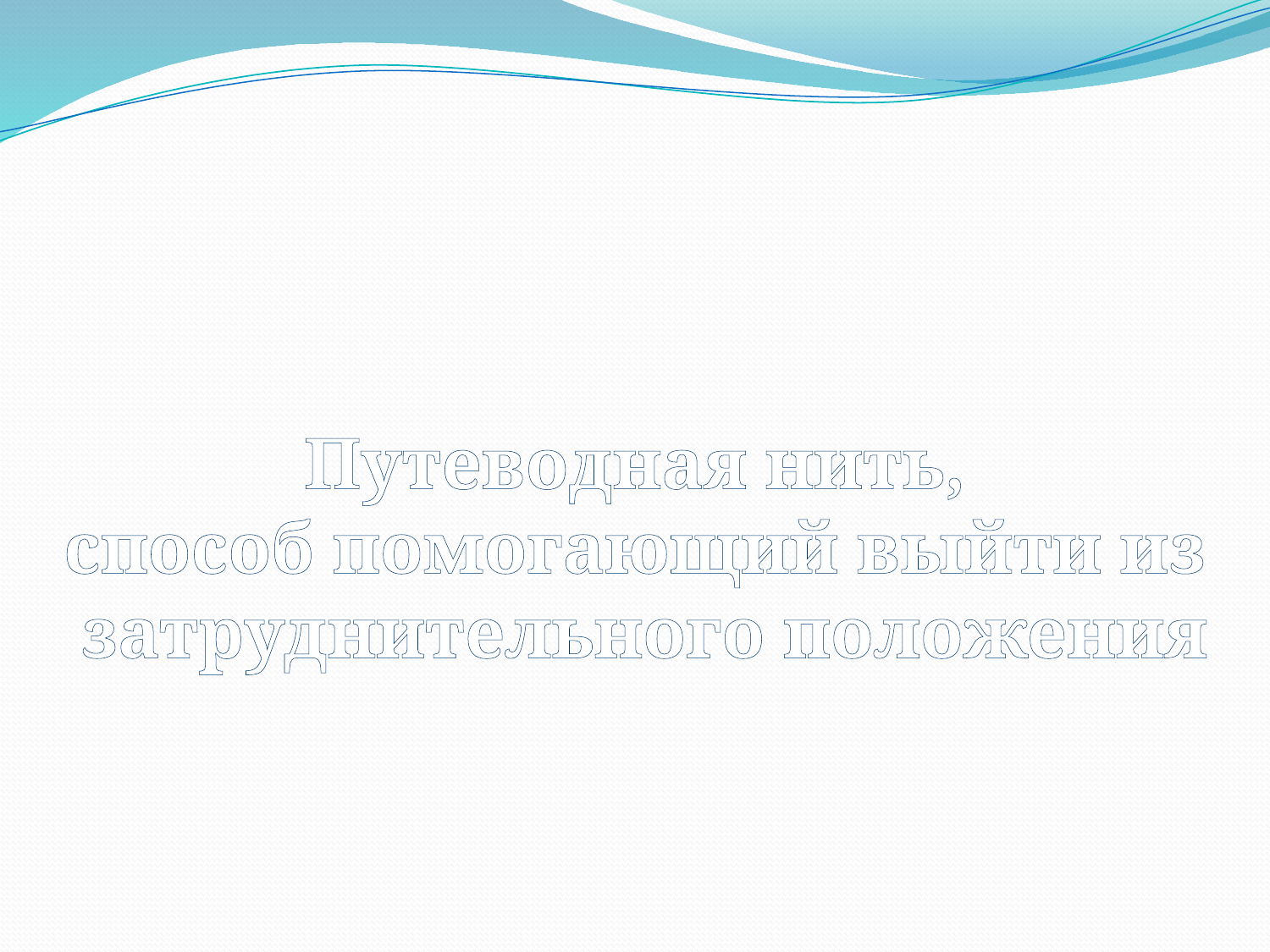

Путеводная нить,
способ помогающий выйти из
 затруднительного положения